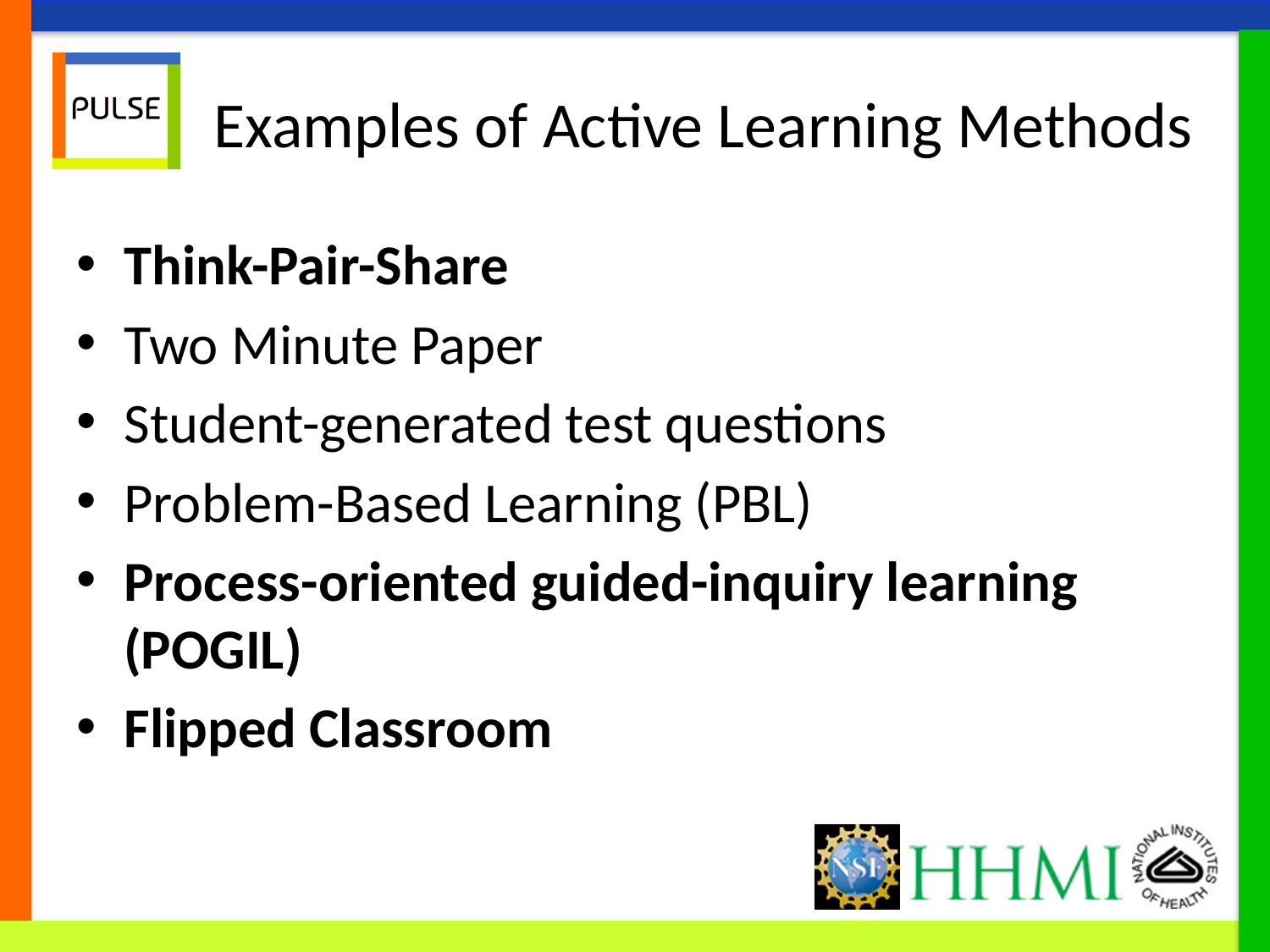

# Examples of Active Learning Methods
Think-Pair-Share
Two Minute Paper
Student-generated test questions
Problem-Based Learning (PBL)
Process-oriented guided-inquiry learning (POGIL)
Flipped Classroom